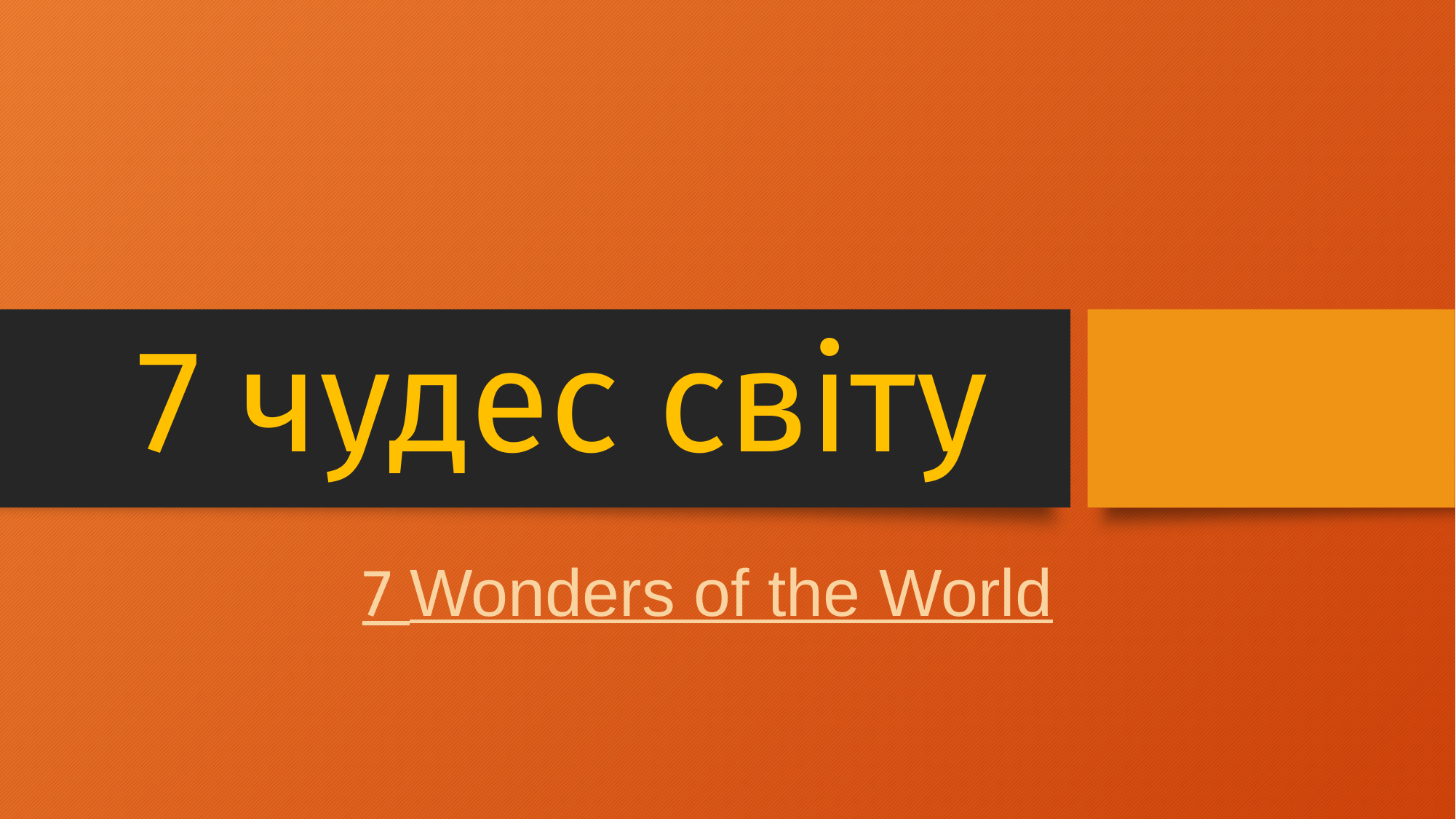

# 7 чудес світу
7 Wonders of the World